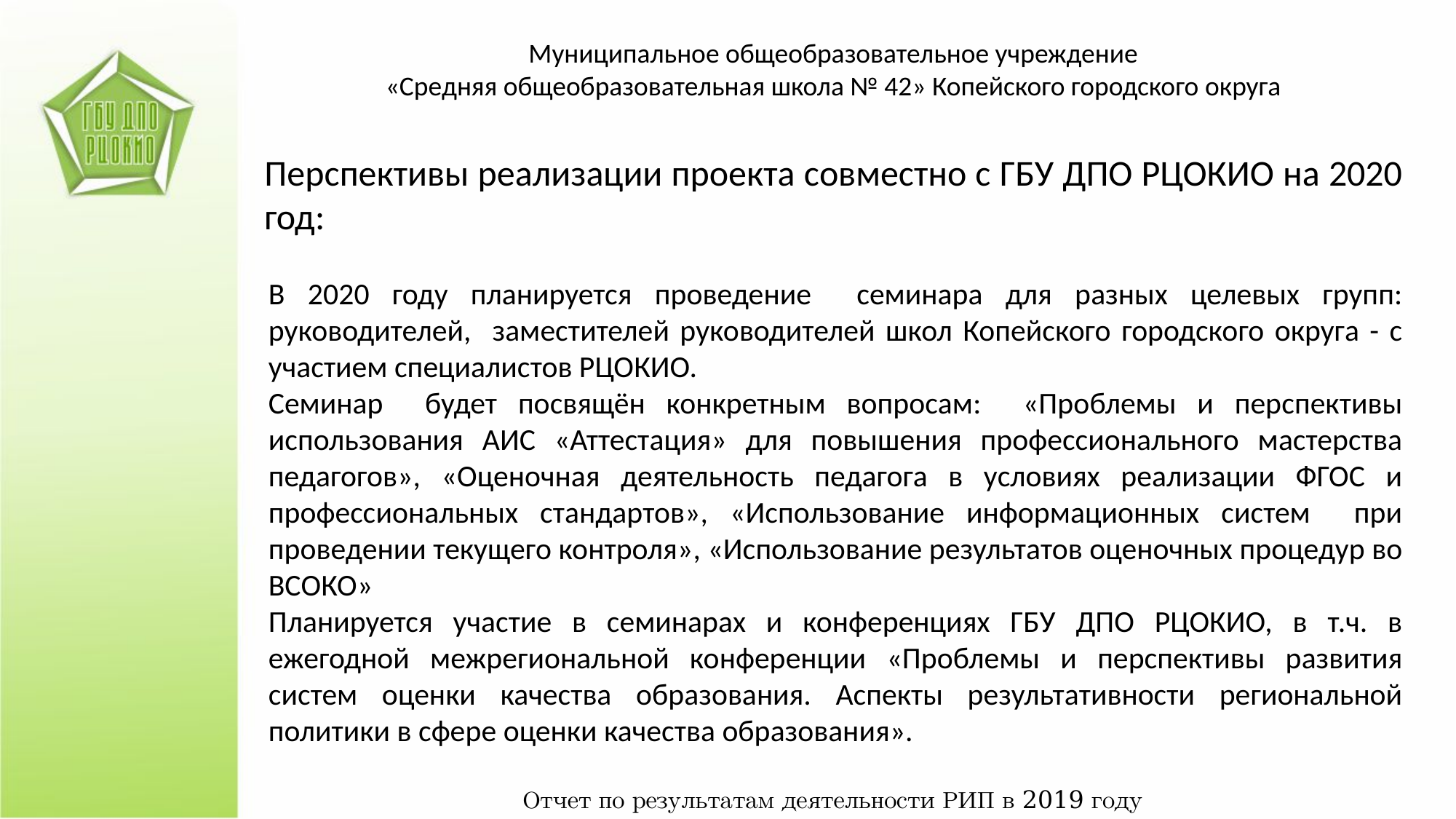

Муниципальное общеобразовательное учреждение
«Средняя общеобразовательная школа № 42» Копейского городского округа
Перспективы реализации проекта совместно с ГБУ ДПО РЦОКИО на 2020 год:

В 2020 году планируется проведение  семинара для разных целевых групп: руководителей,  заместителей руководителей школ Копейского городского округа - с участием специалистов РЦОКИО.
Семинар  будет посвящён конкретным вопросам:  «Проблемы и перспективы использования АИС «Аттестация» для повышения профессионального мастерства педагогов», «Оценочная деятельность педагога в условиях реализации ФГОС и профессиональных стандартов», «Использование информационных систем  при проведении текущего контроля», «Использование результатов оценочных процедур во ВСОКО»
Планируется участие в семинарах и конференциях ГБУ ДПО РЦОКИО, в т.ч. в ежегодной межрегиональной конференции «Проблемы и перспективы развития систем оценки качества образования. Аспекты результативности региональной политики в сфере оценки качества образования».
Отчет по результатам деятельности РИП в 2019 году